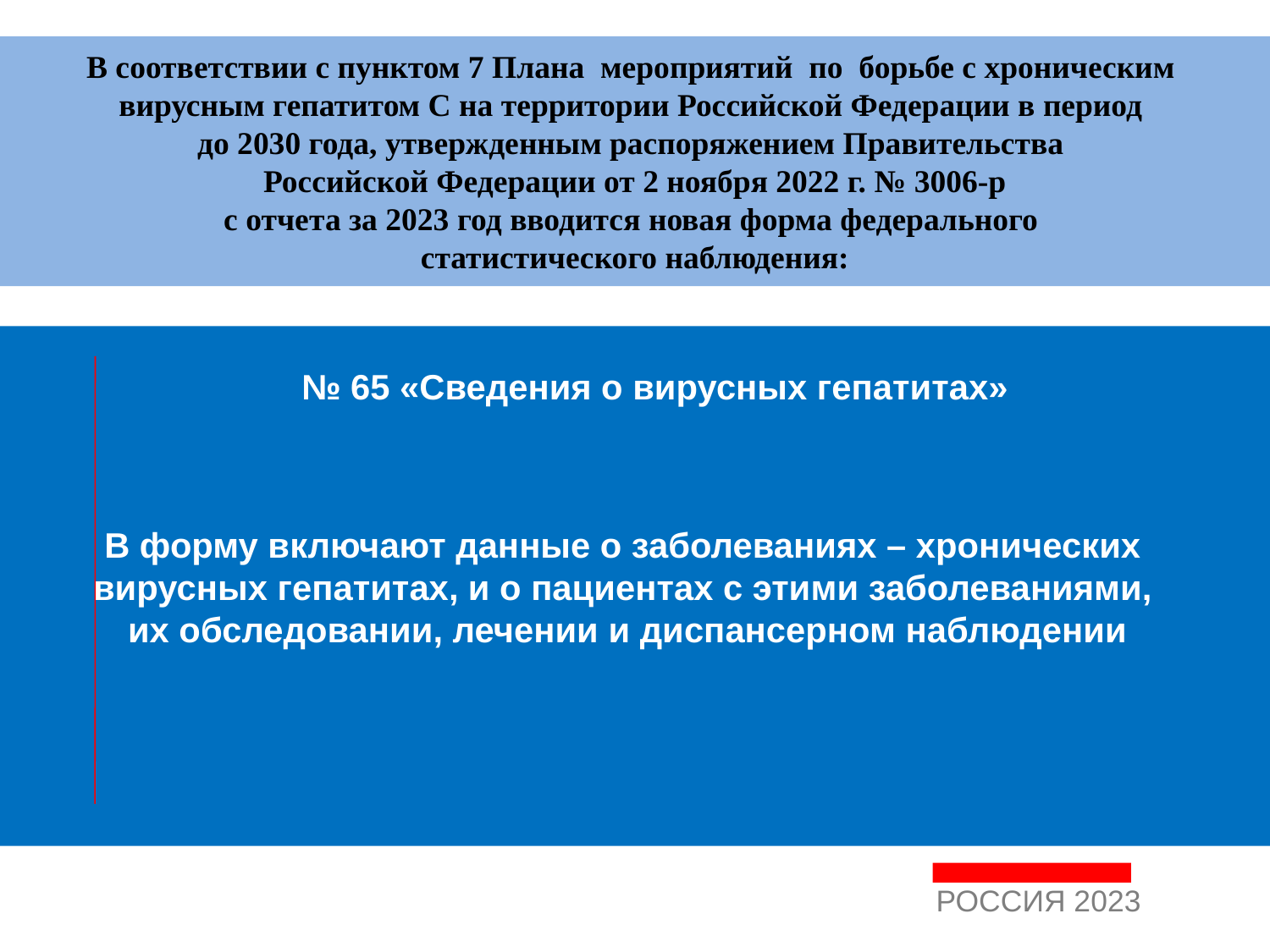

В соответствии с пунктом 7 Плана  мероприятий  по  борьбе с хроническим
вирусным гепатитом С на территории Российской Федерации в период
до 2030 года, утвержденным распоряжением Правительства
Российской Федерации от 2 ноября 2022 г. № 3006-р
с отчета за 2023 год вводится новая форма федерального
статистического наблюдения:

В форму включают данные о заболеваниях – хронических
вирусных гепатитах, и о пациентах с этими заболеваниями,
их обследовании, лечении и диспансерном наблюдении

№ 65 «Сведения о вирусных гепатитах»

РОССИЯ 2023